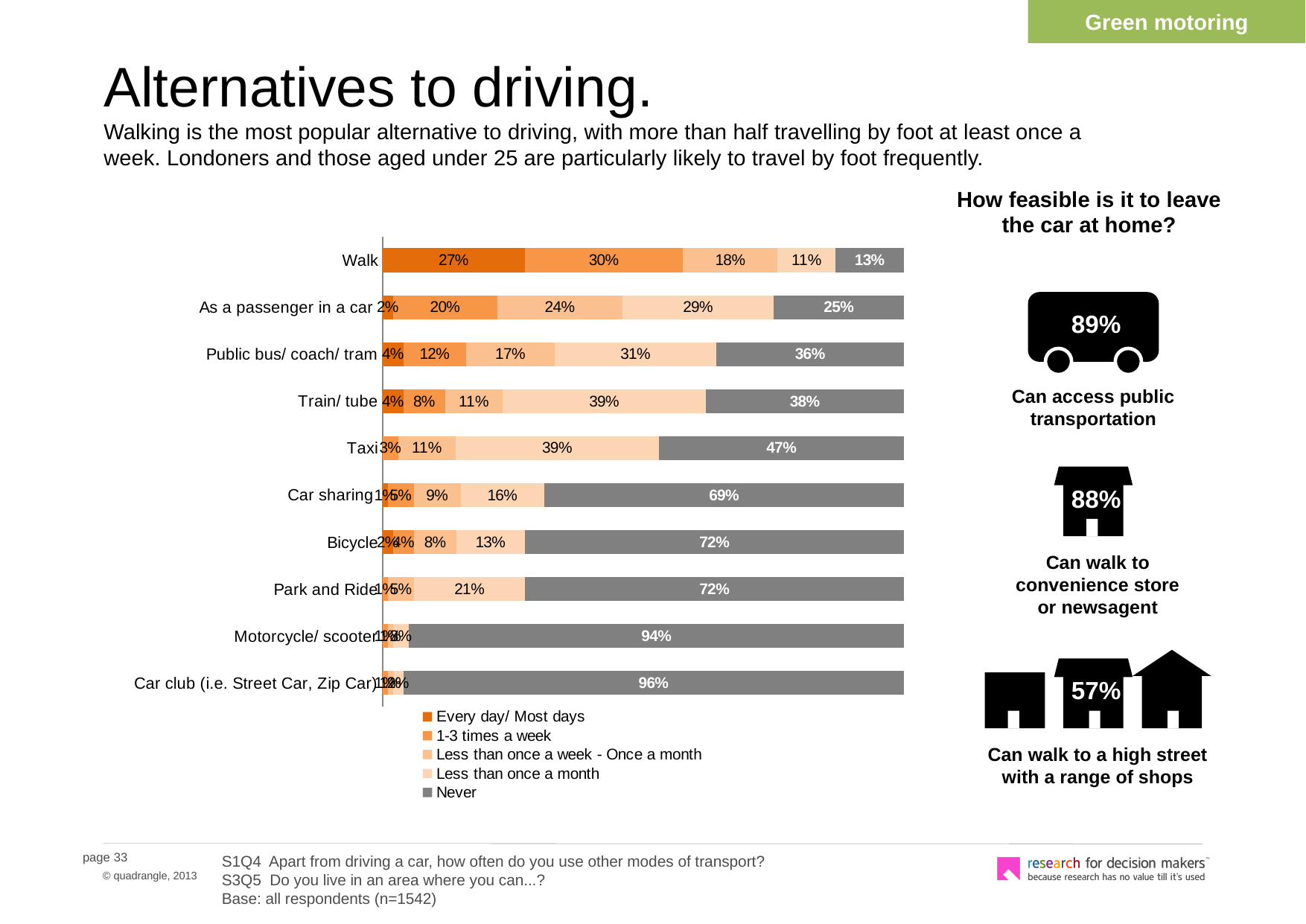

Green motoring
# Alternatives to driving. Walking is the most popular alternative to driving, with more than half travelling by foot at least once a week. Londoners and those aged under 25 are particularly likely to travel by foot frequently.

How feasible is it to leave the car at home?

### Chart

| Category | Every day/ Most days | 1-3 times a week | Less than once a week - Once a month | Less than once a month | Never |
|---|---|---|---|---|---|
| Walk | 0.27 | 0.3000000000000003 | 0.18000000000000024 | 0.11 | 0.13 |
| As a passenger in a car  | 0.02000000000000001 | 0.2 | 0.2400000000000002 | 0.2900000000000003 | 0.25 |
| Public bus/ coach/ tram | 0.04000000000000002 | 0.12000000000000002 | 0.17 | 0.31000000000000055 | 0.3600000000000003 |
| Train/ tube | 0.04000000000000002 | 0.08000000000000004 | 0.11 | 0.3900000000000006 | 0.3800000000000006 |
| Taxi | 0.0 | 0.030000000000000002 | 0.11 | 0.3900000000000006 | 0.4700000000000001 |
| Car sharing  | 0.010000000000000005 | 0.05 | 0.09000000000000002 | 0.16 | 0.6900000000000006 |
| Bicycle | 0.02000000000000001 | 0.04000000000000002 | 0.08000000000000004 | 0.13 | 0.7200000000000006 |
| Park and Ride | 0.0 | 0.010000000000000005 | 0.05 | 0.21000000000000021 | 0.7200000000000006 |
| Motorcycle/ scooter | 0.0 | 0.010000000000000005 | 0.010000000000000005 | 0.030000000000000002 | 0.9400000000000006 |
| Car club (i.e. Street Car, Zip Car) | 0.0 | 0.010000000000000005 | 0.010000000000000005 | 0.02000000000000001 | 0.9600000000000006 |
89%

Can access public transportation

88%
Can walk to convenience store or newsagent

57%

Can walk to a high street with a range of shops
S1Q4  Apart from driving a car, how often do you use other modes of transport?
S3Q5  Do you live in an area where you can...?
Base: all respondents (n=1542)